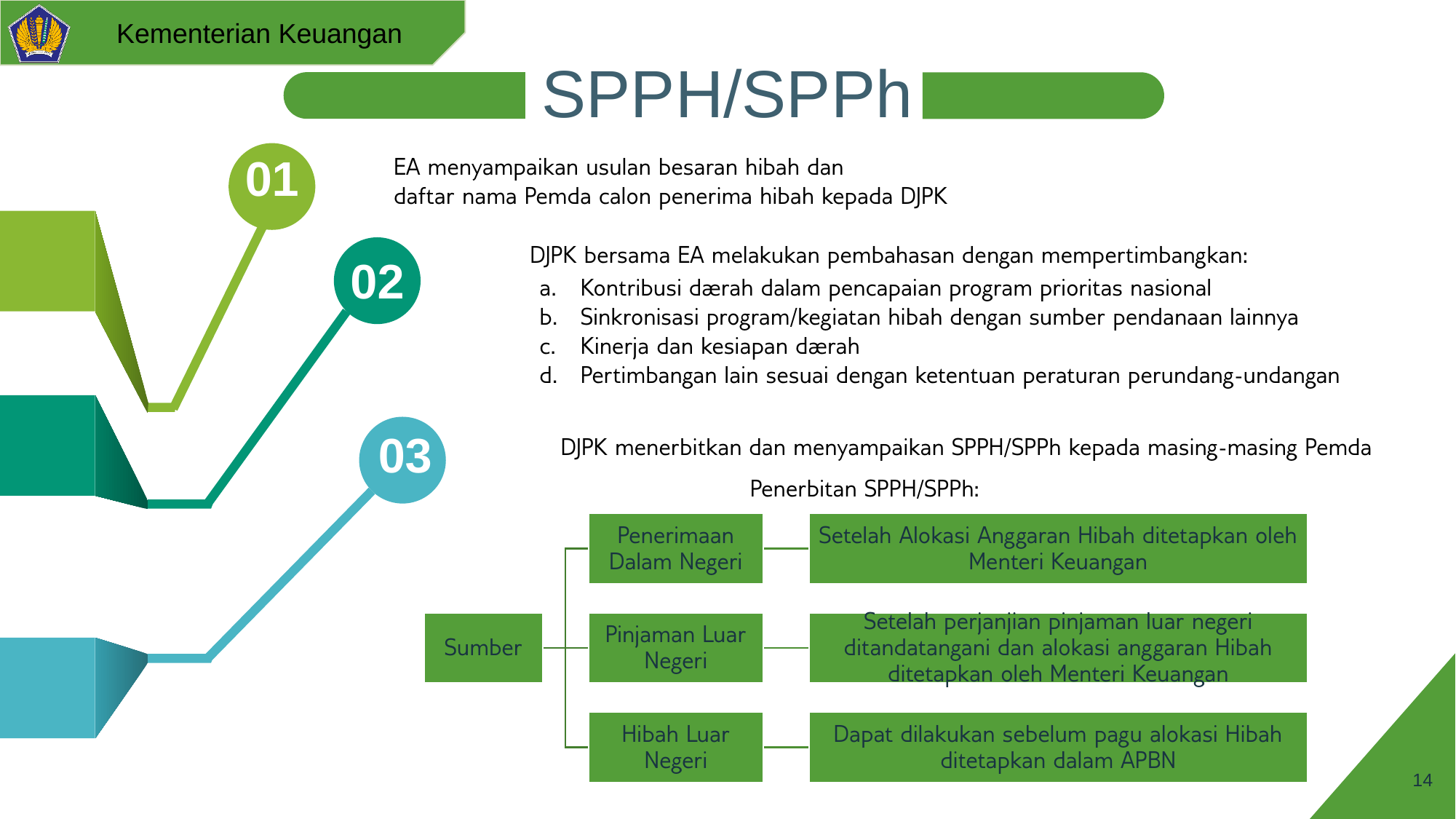

# SPPH/SPPh
01

EA menyampaikan usulan besaran hibah dan
daftar nama Pemda calon penerima hibah kepada DJPK

DJPK bersama EA melakukan pembahasan dengan mempertimbangkan:

02
Kontribusi daerah dalam pencapaian program prioritas nasional
Sinkronisasi program/kegiatan hibah dengan sumber pendanaan lainnya
Kinerja dan kesiapan daerah
Pertimbangan lain sesuai dengan ketentuan peraturan perundang-undangan

03
DJPK menerbitkan dan menyampaikan SPPH/SPPh kepada masing-masing Pemda

Penerbitan SPPH/SPPh:

Sumber
Penerimaan Dalam Negeri
Setelah Alokasi Anggaran Hibah ditetapkan oleh Menteri Keuangan
Pinjaman Luar Negeri
Setelah perjanjian pinjaman luar negeri ditandatangani dan alokasi anggaran Hibah ditetapkan oleh Menteri Keuangan
Hibah Luar Negeri
Dapat dilakukan sebelum pagu alokasi Hibah ditetapkan dalam APBN

0